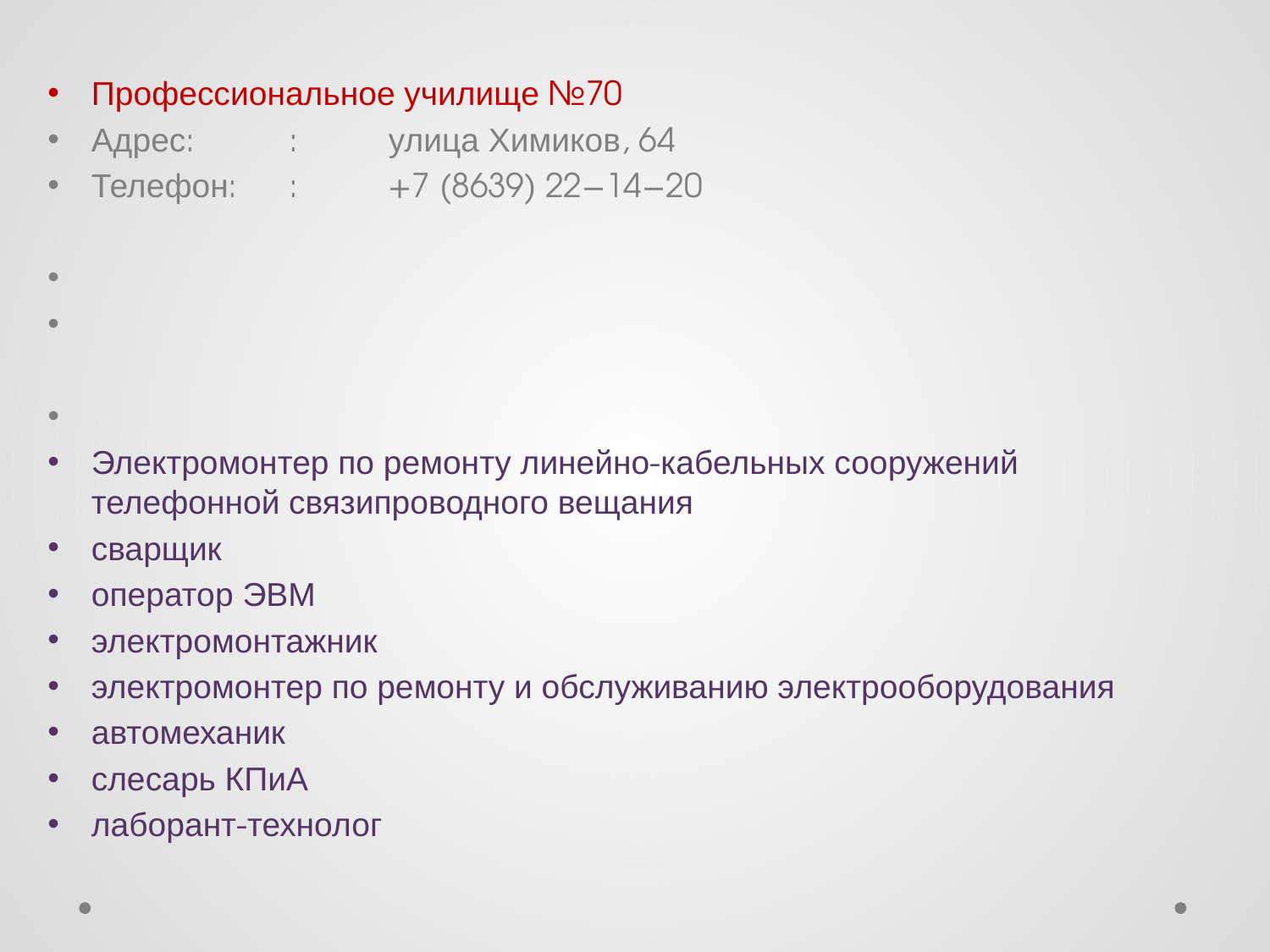

Профессиональное училище №70
Адрес:	:	улица Химиков, 64
Телефон:	:	+7 (8639) 22−14−20

Электромонтер по ремонту линейно-кабельных сооружений телефонной связипроводного вещания
сварщик
оператор ЭВМ
электромонтажник
электромонтер по ремонту и обслуживанию электрооборудования
автомеханик
слесарь КПиА
лаборант-технолог